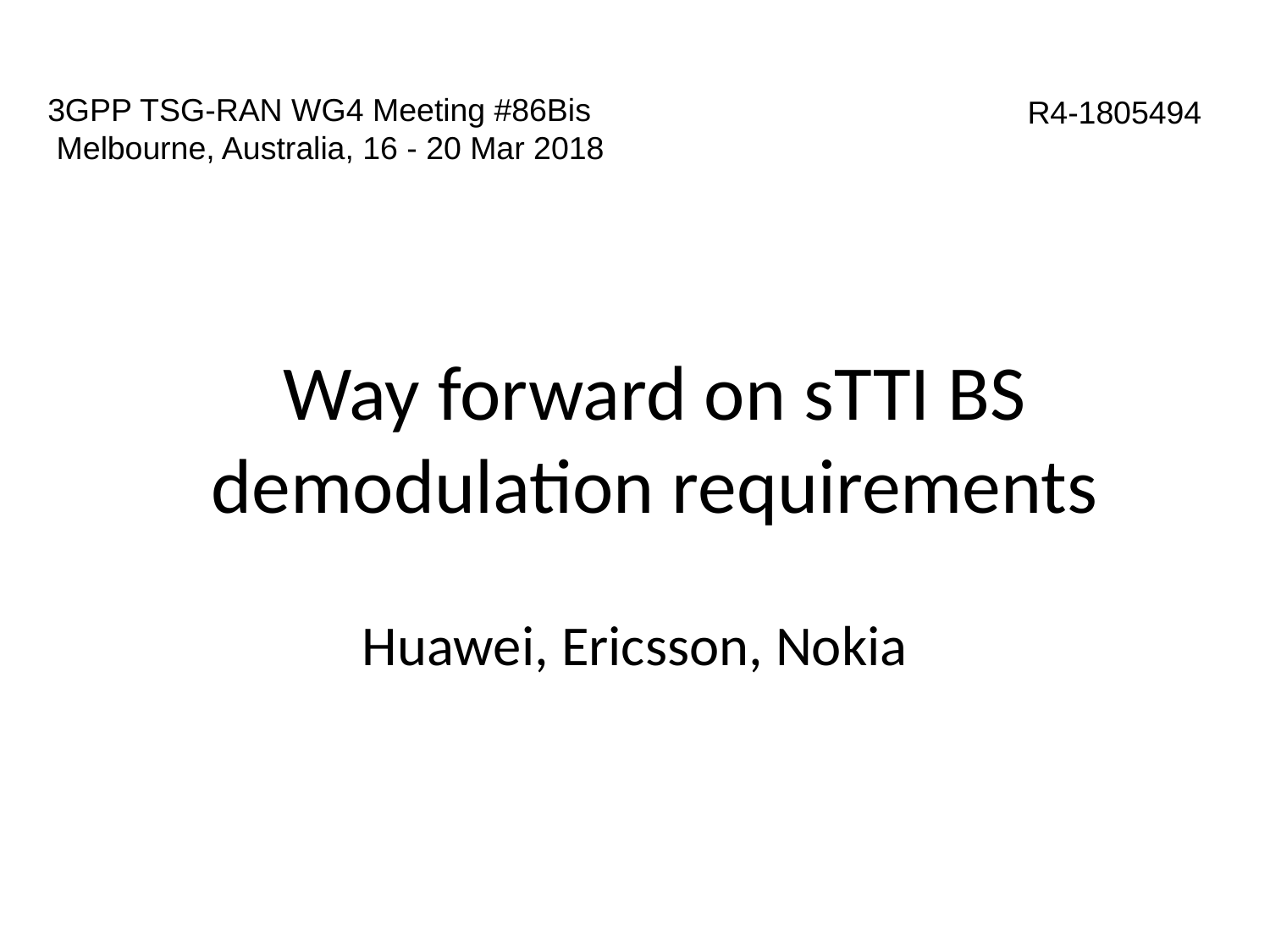

# 3GPP TSG-RAN WG4 Meeting #86Bis Melbourne, Australia, 16 - 20 Mar 2018
R4-1805494
Way forward on sTTI BS demodulation requirements
Huawei, Ericsson, Nokia